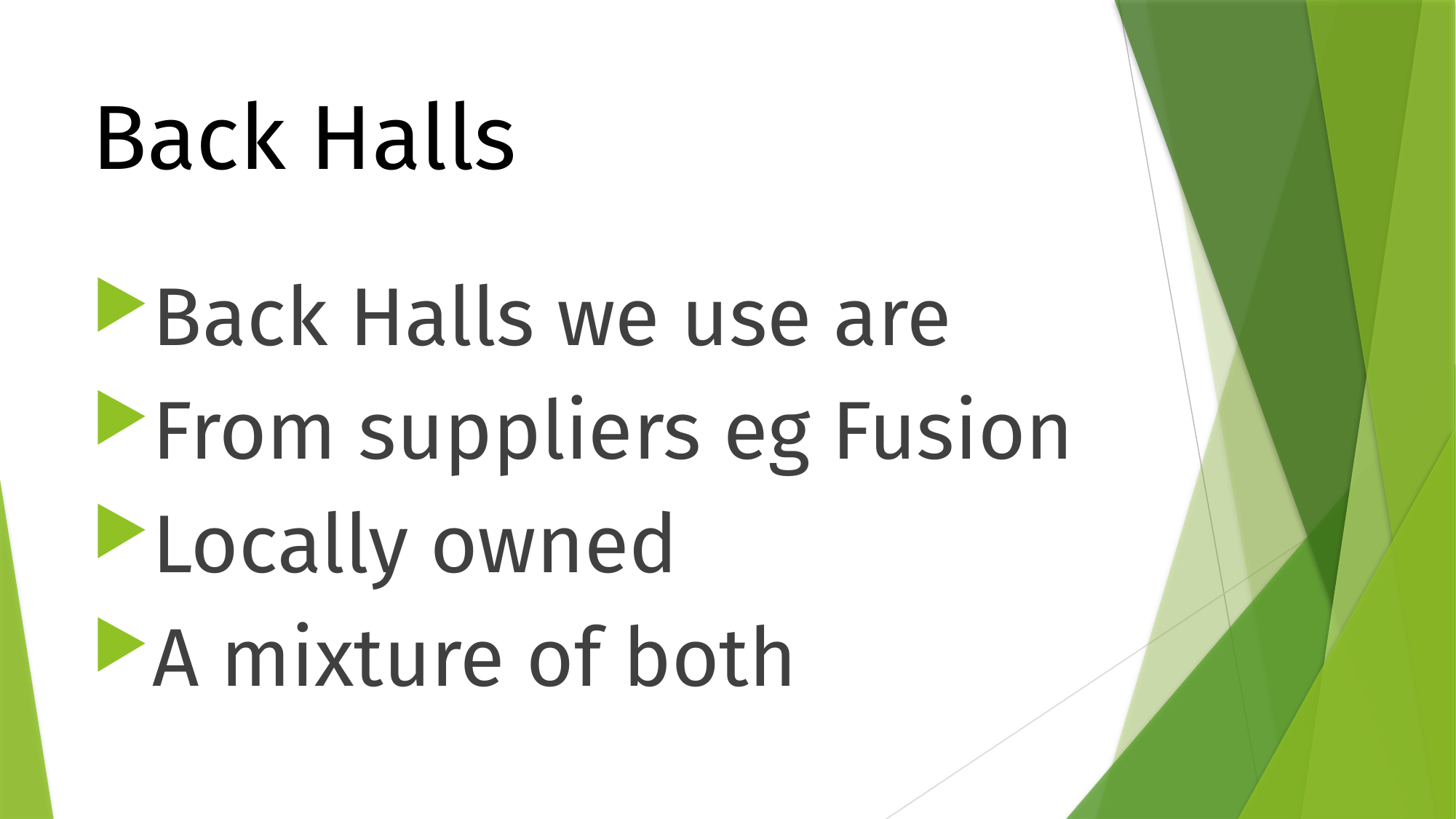

# Back Halls
Back Halls we use are
From suppliers eg Fusion
Locally owned
A mixture of both